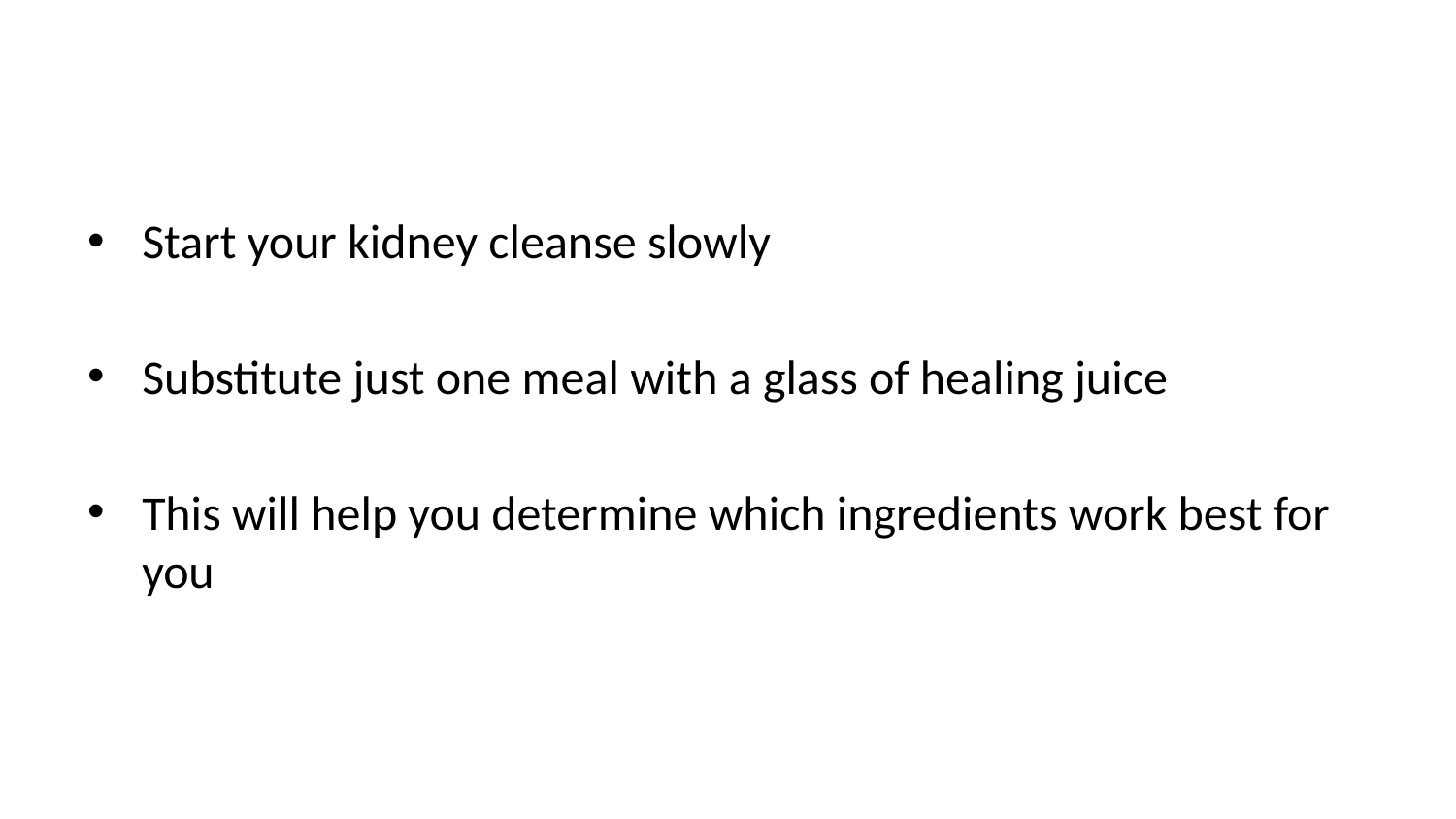

Start your kidney cleanse slowly

Substitute just one meal with a glass of healing juice

This will help you determine which ingredients work best for you